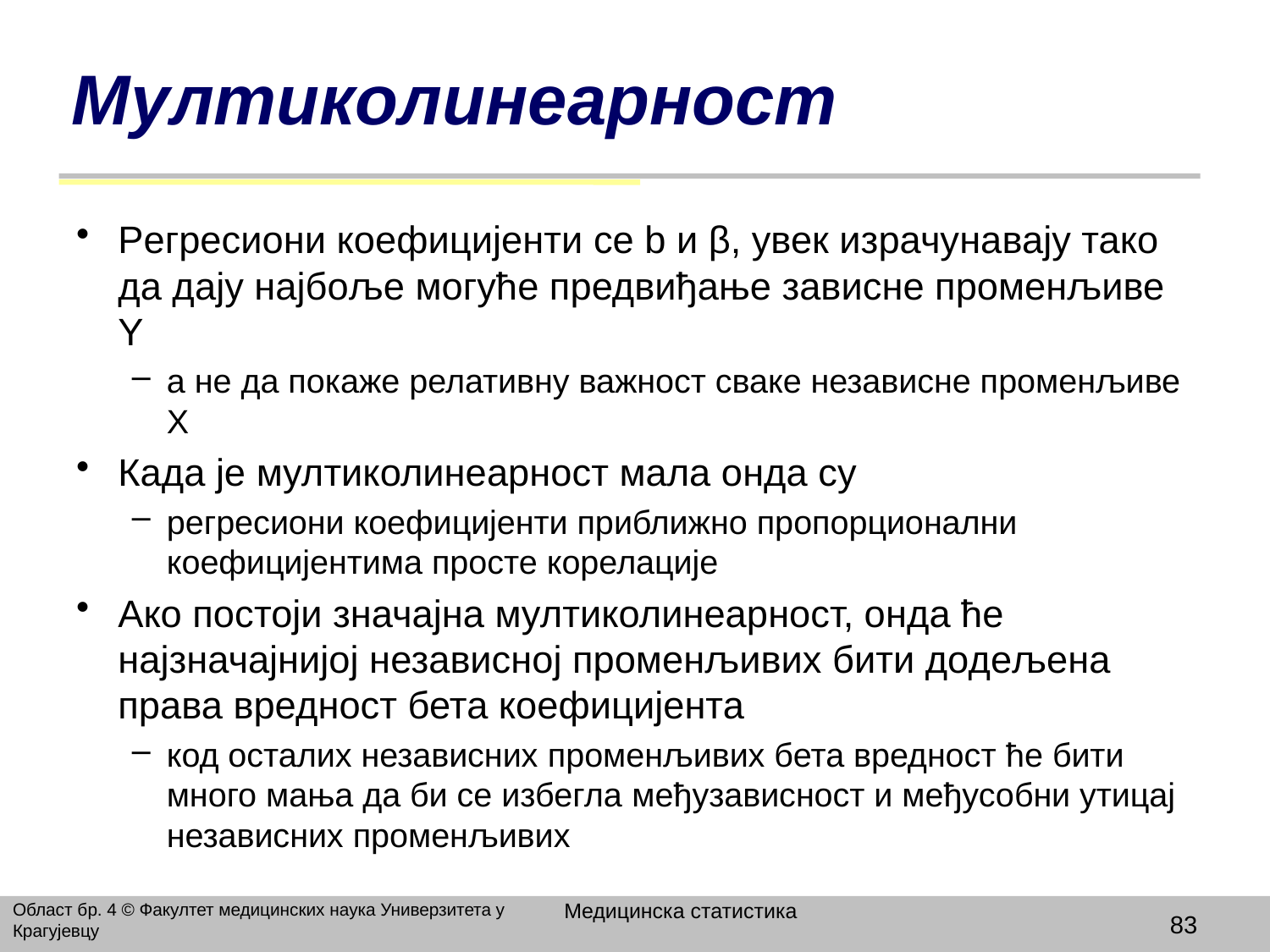

# Мултиколинеарност
Регресиони коефицијенти се b и β, увек израчунавају тако да дају најбоље могуће предвиђање зависне променљиве Y
а не да покаже релативну важност сваке независне променљиве X
Када је мултиколинеарност мала онда су
регресиони коефицијенти приближно пропорционални коефицијентима просте корелације
Ако постоји значајна мултиколинеарност, онда ће најзначајнијој независној променљивих бити додељена права вредност бета коефицијента
код осталих независних променљивих бета вредност ће бити много мања да би се избегла међузависност и међусобни утицај независних променљивих
Медицинска статистика
Област бр. 4 © Факултет медицинских наука Универзитета у Крагујевцу
83